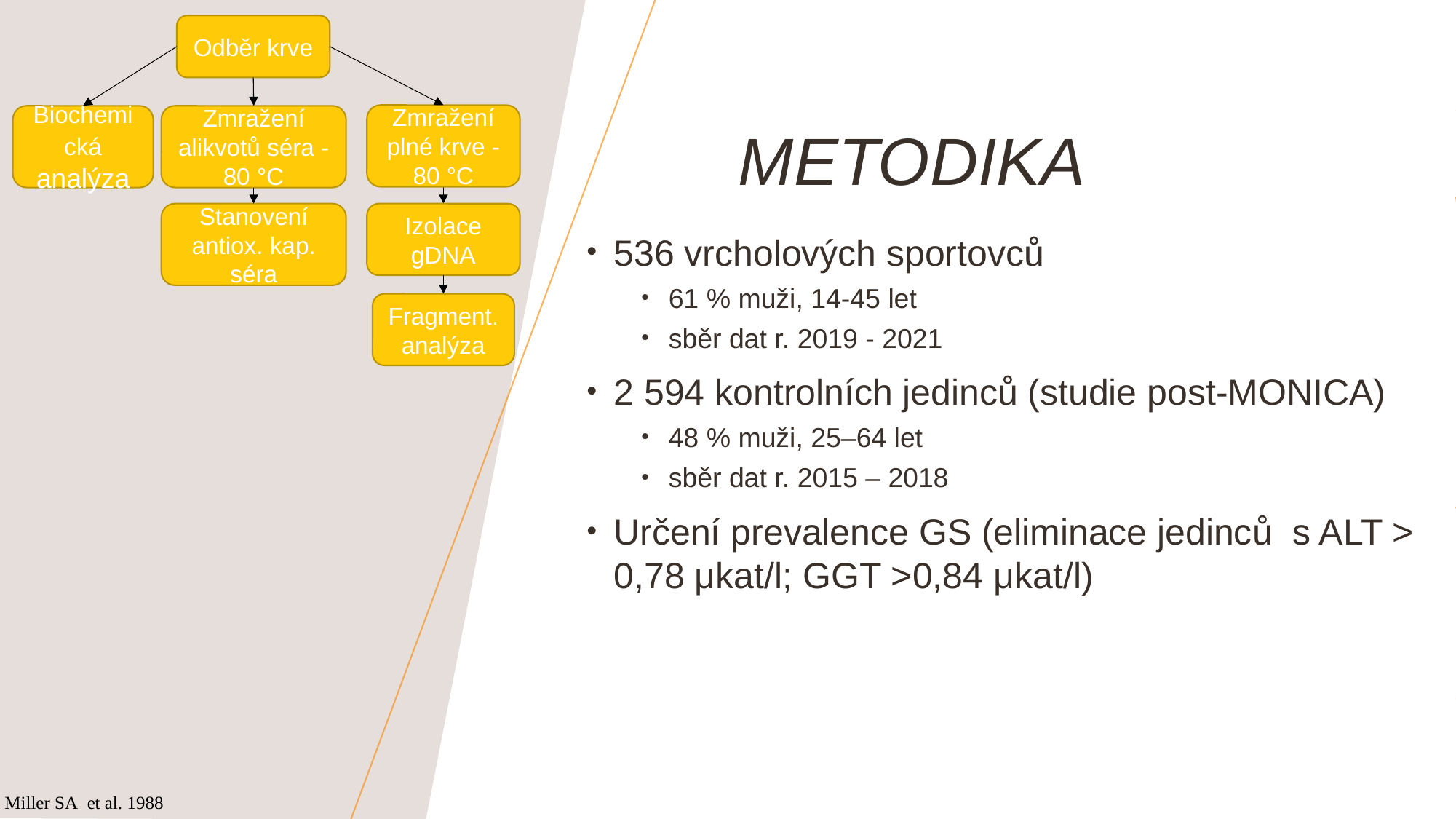

Odběr krve
Zmražení plné krve -80 °C
Biochemická analýza
Zmražení alikvotů séra -80 °C
Stanovení antiox. kap. séra
Izolace gDNA
Fragment. analýza
# Metodika
536 vrcholových sportovců
61 % muži, 14-45 let
sběr dat r. 2019 - 2021
2 594 kontrolních jedinců (studie post-MONICA)
48 % muži, 25–64 let
sběr dat r. 2015 – 2018
Určení prevalence GS (eliminace jedinců  s ALT > 0,78 μkat/l; GGT >0,84 μkat/l)
Miller SA  et al. 1988